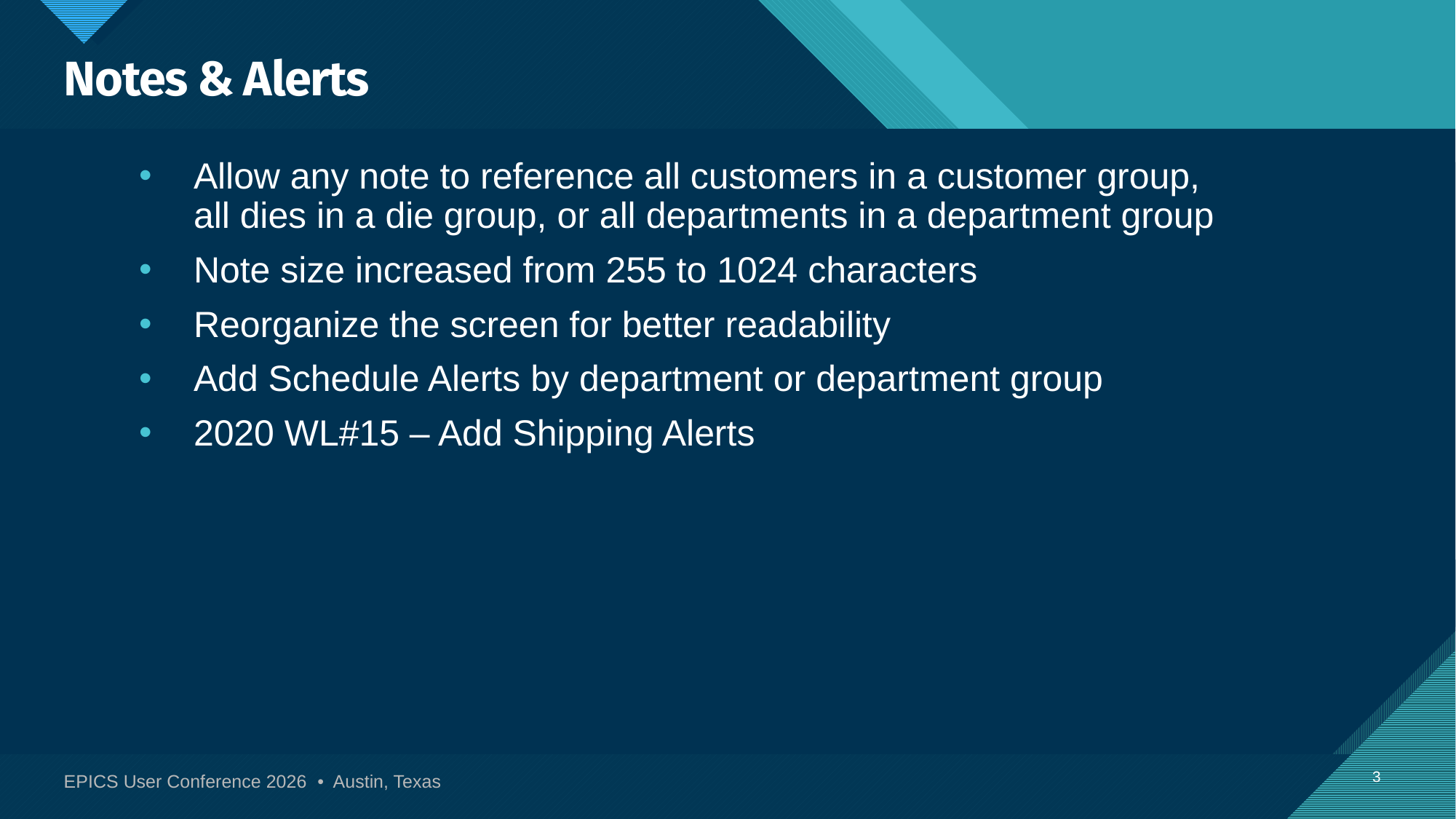

# Notes & Alerts
Allow any note to reference all customers in a customer group, all dies in a die group, or all departments in a department group
Note size increased from 255 to 1024 characters
Reorganize the screen for better readability
Add Schedule Alerts by department or department group
2020 WL#15 – Add Shipping Alerts
3
EPICS User Conference 2026  •  Austin, Texas